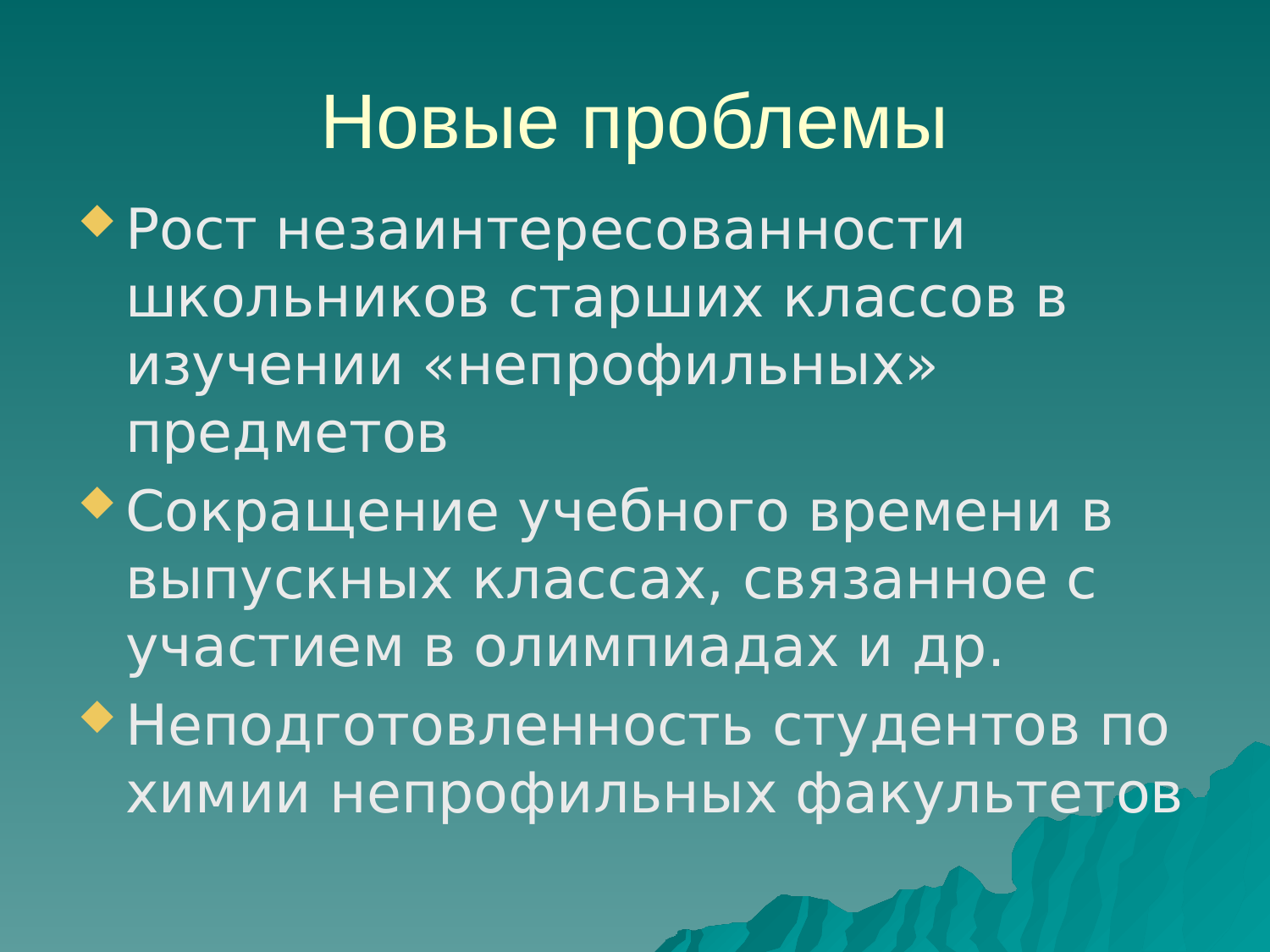

Новые проблемы
Рост незаинтересованности школьников старших классов в изучении «непрофильных» предметов
Сокращение учебного времени в выпускных классах, связанное с участием в олимпиадах и др.
Неподготовленность студентов по химии непрофильных факультетов